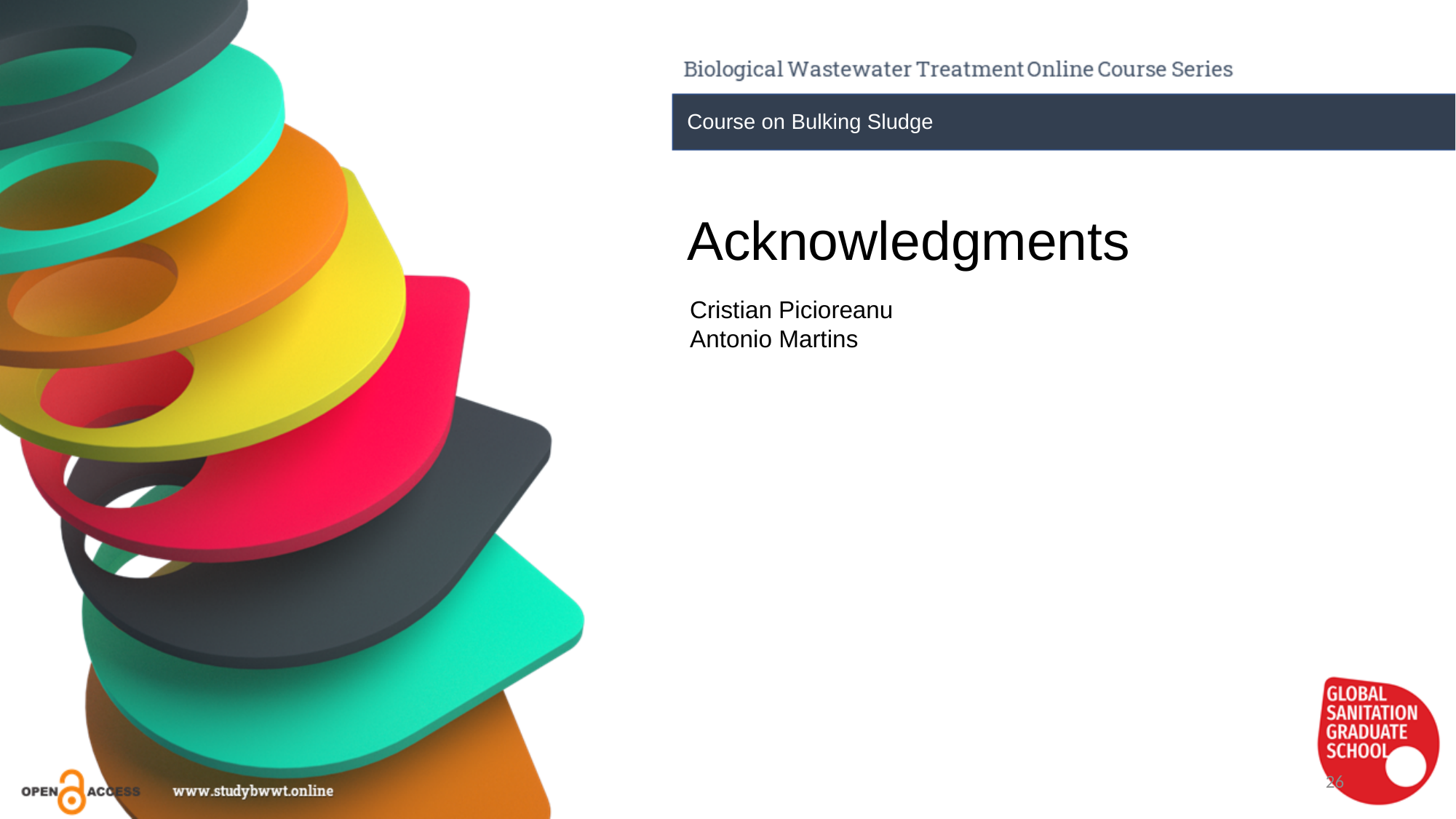

Course on Bulking Sludge

Acknowledgments

Cristian Picioreanu
Antonio Martins

26